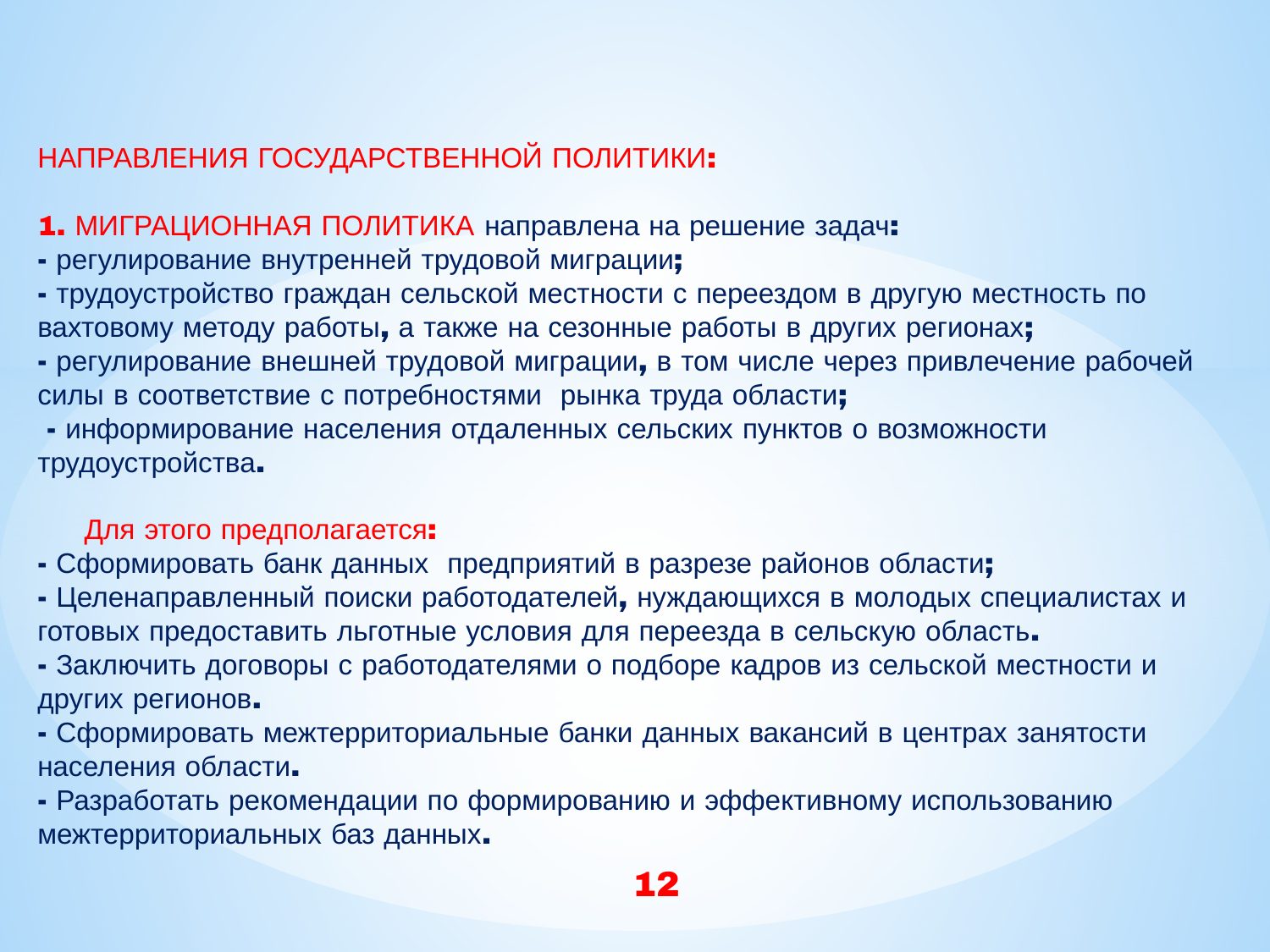

# НАПРАВЛЕНИЯ ГОСУДАРСТВЕННОЙ ПОЛИТИКИ: 1. МИГРАЦИОННАЯ ПОЛИТИКА направлена на решение задач: - регулирование внутренней трудовой миграции; - трудоустройство граждан сельской местности с переездом в другую местность по вахтовому методу работы, а также на сезонные работы в других регионах; - регулирование внешней трудовой миграции, в том числе через привлечение рабочей силы в соответствие с потребностями  рынка труда области; - информирование населения отдаленных сельских пунктов о возможности трудоустройства. Для этого предполагается: - Сформировать банк данных  предприятий в разрезе районов области; - Целенаправленный поиски работодателей, нуждающихся в молодых специалистах и готовых предоставить льготные условия для переезда в сельскую область. - Заключить договоры с работодателями о подборе кадров из сельской местности и других регионов. - Сформировать межтерриториальные банки данных вакансий в центрах занятости населения области. - Разработать рекомендации по формированию и эффективному использованию межтерриториальных баз данных.

12